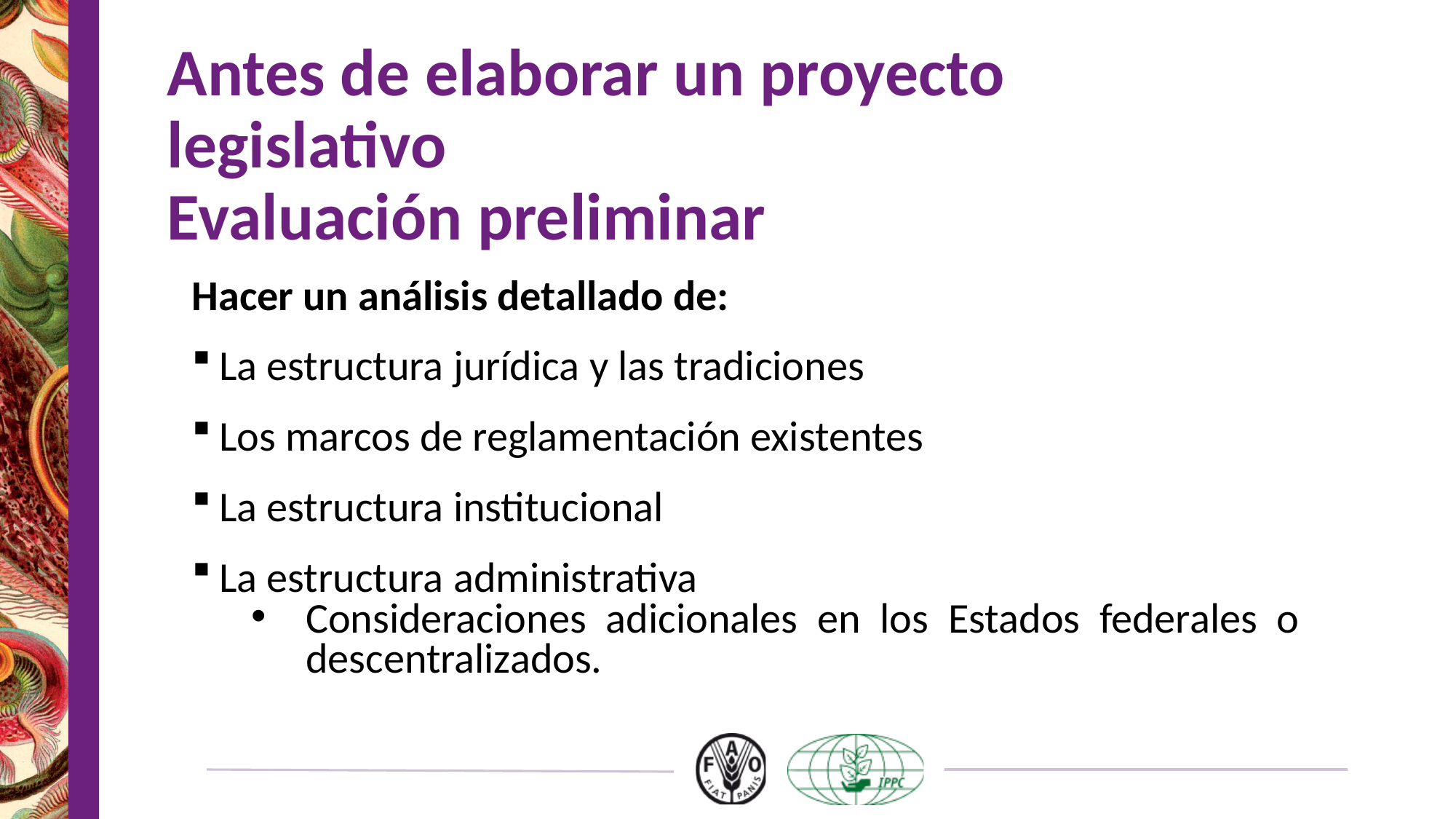

# Antes de elaborar un proyecto legislativo Evaluación preliminar
Hacer un análisis detallado de:
La estructura jurídica y las tradiciones
Los marcos de reglamentación existentes
La estructura institucional
La estructura administrativa
Consideraciones adicionales en los Estados federales o descentralizados.